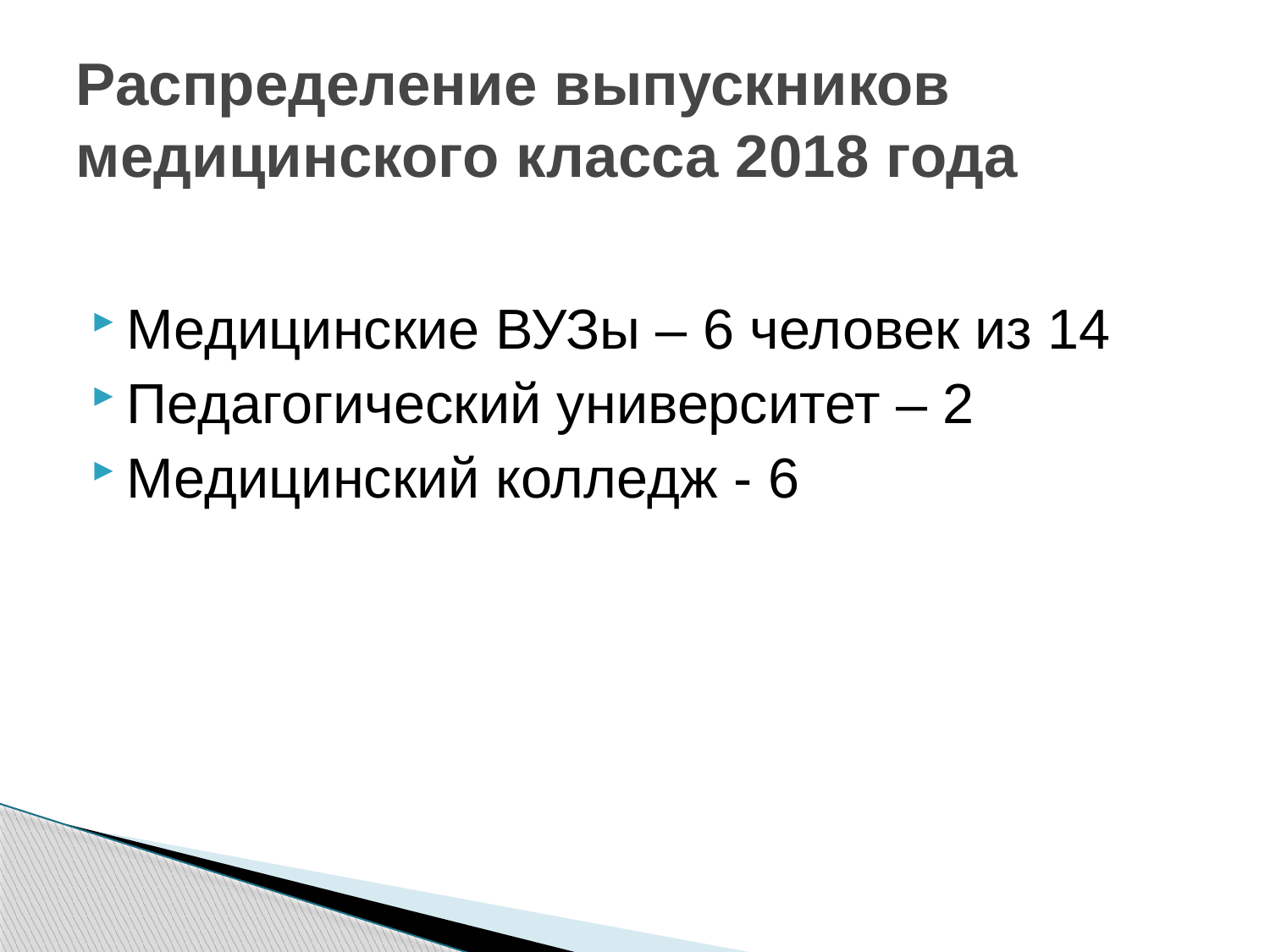

# Распределение выпускников медицинского класса 2018 года
Медицинские ВУЗы – 6 человек из 14
Педагогический университет – 2
Медицинский колледж - 6